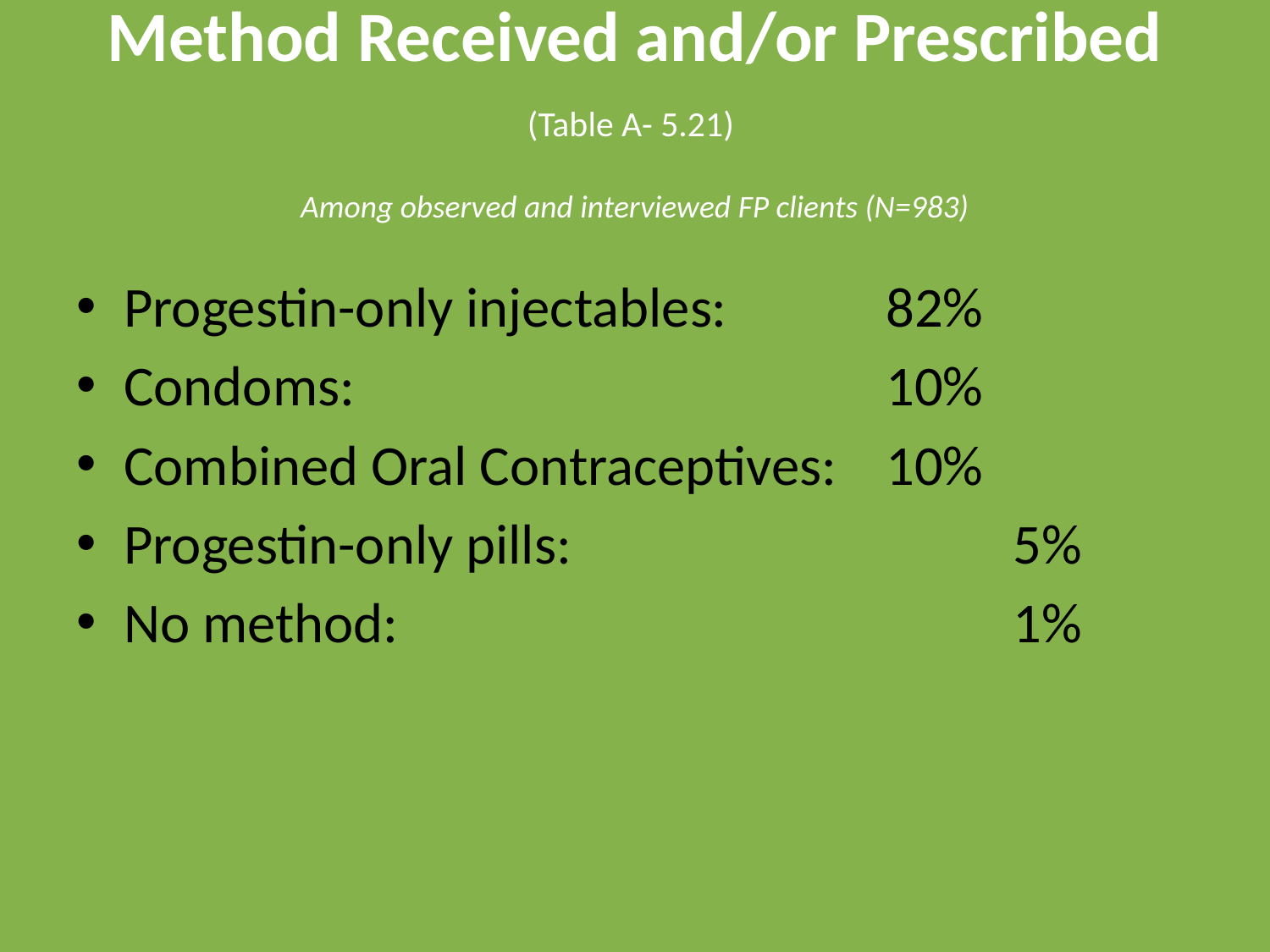

# Method Received and/or Prescribed
(Table A- 5.21)

Among observed and interviewed FP clients (N=983)
Progestin-only injectables:		82%
Condoms:					10%
Combined Oral Contraceptives:	10%
Progestin-only pills:				5%
No method:					1%